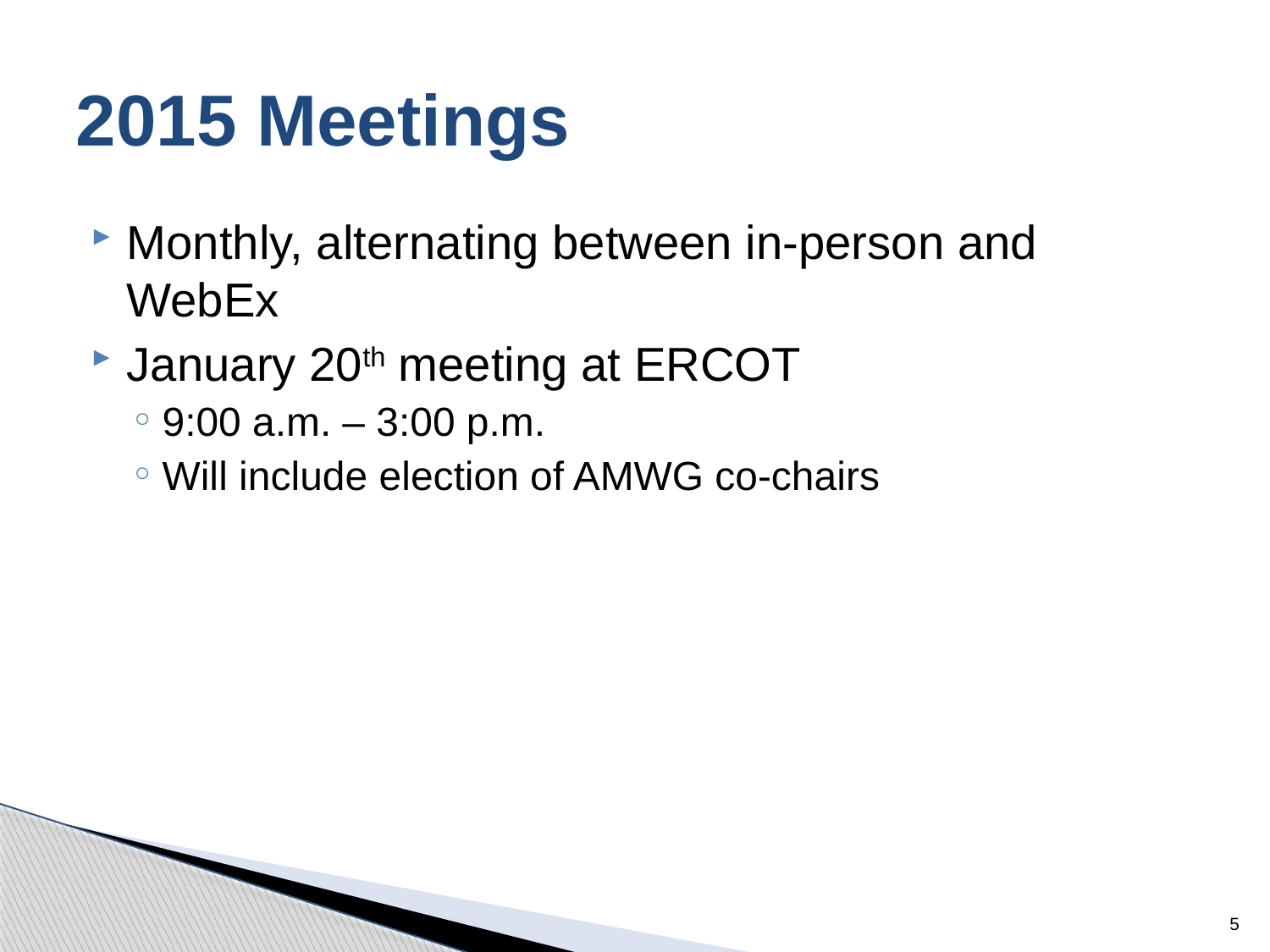

# 2015 Meetings
Monthly, alternating between in-person and WebEx
January 20th meeting at ERCOT
9:00 a.m. – 3:00 p.m.
Will include election of AMWG co-chairs
5